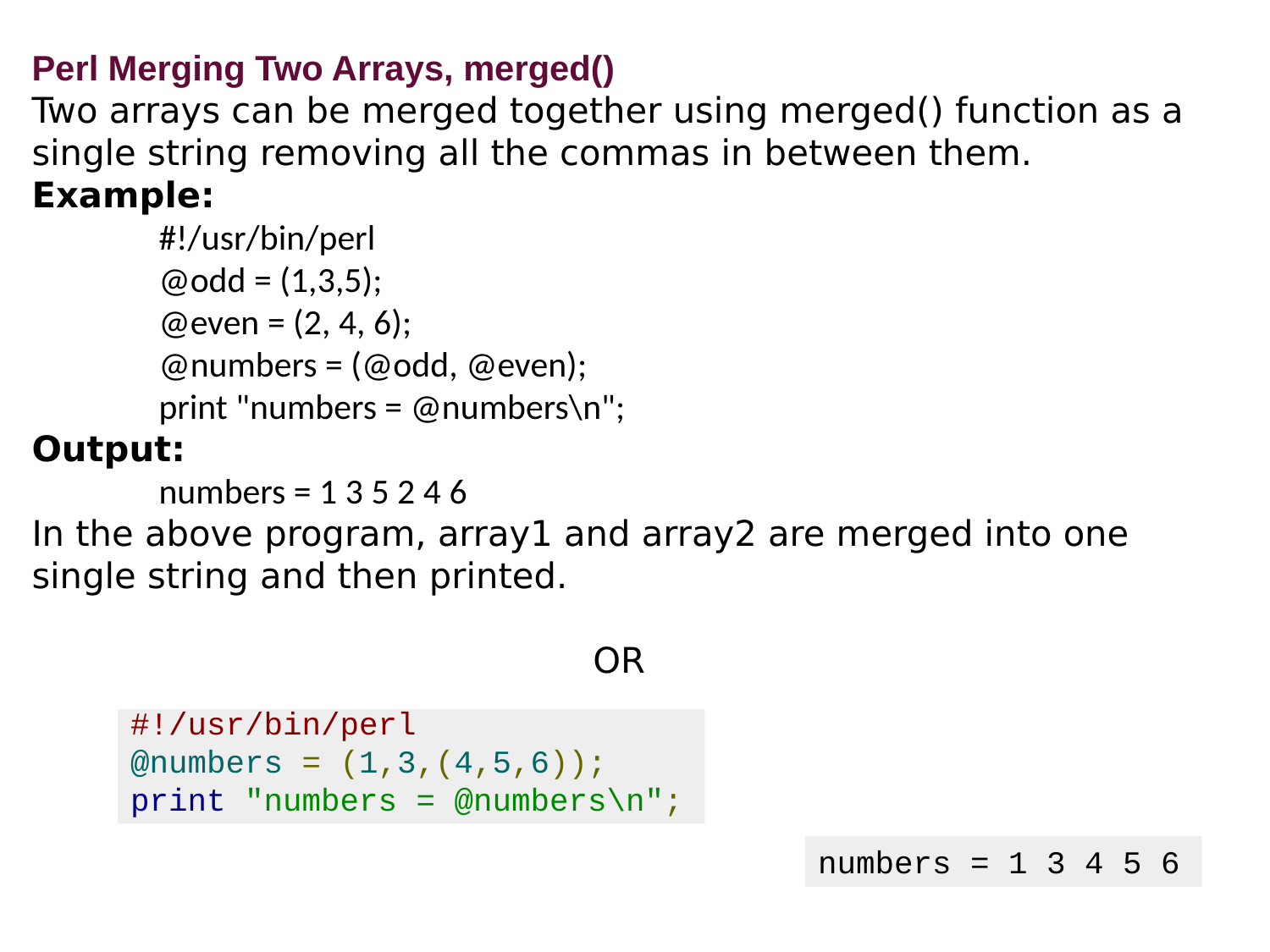

Perl Merging Two Arrays, merged()
Two arrays can be merged together using merged() function as a single string removing all the commas in between them.
Example:
	#!/usr/bin/perl
	@odd = (1,3,5);
	@even = (2, 4, 6);
	@numbers = (@odd, @even);
	print "numbers = @numbers\n";
Output:
	numbers = 1 3 5 2 4 6
In the above program, array1 and array2 are merged into one single string and then printed.

OR
#!/usr/bin/perl
@numbers = (1,3,(4,5,6));
print "numbers = @numbers\n";
numbers = 1 3 4 5 6